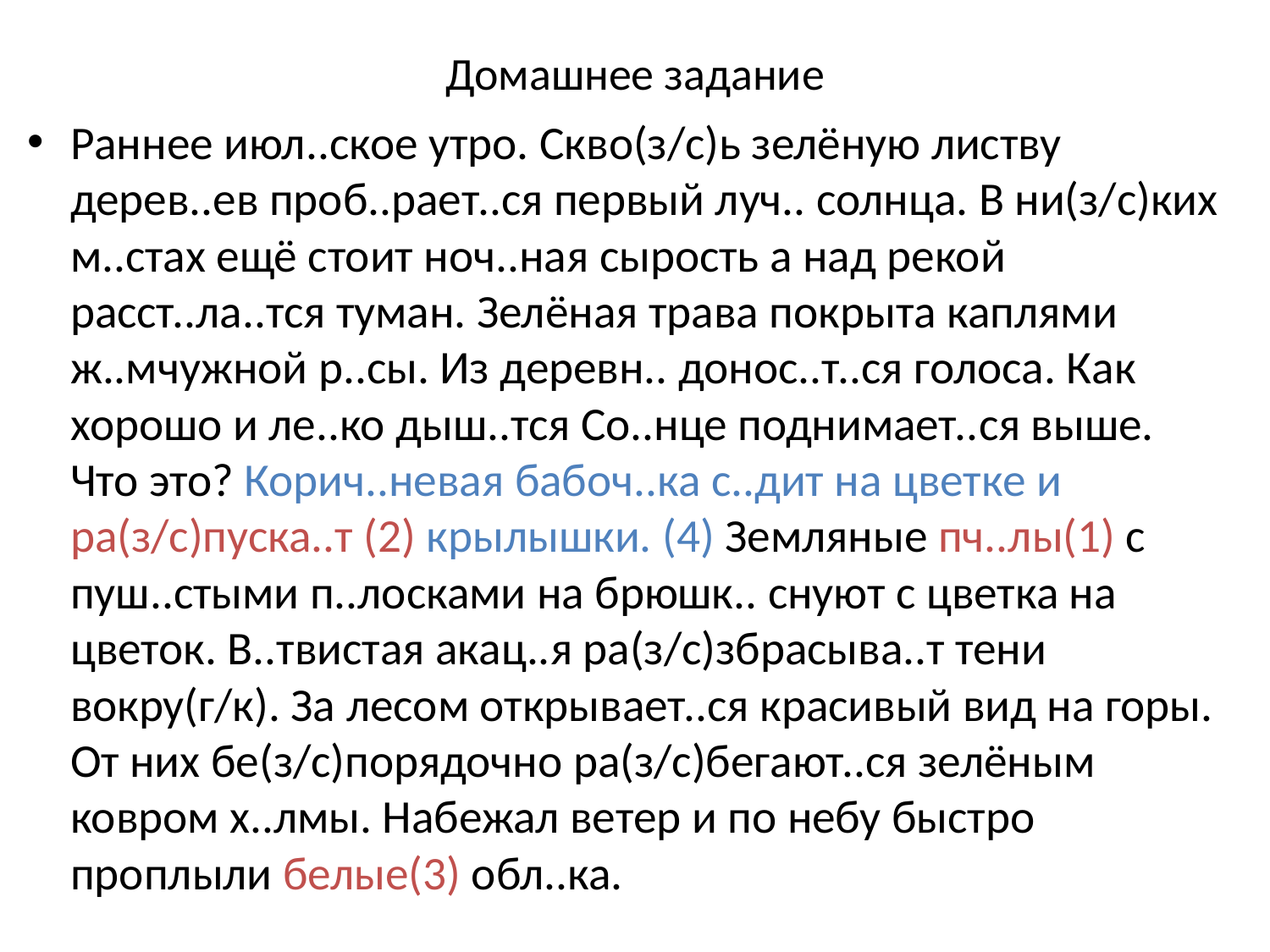

# Домашнее задание
Раннее июл..ское утро. Скво(з/с)ь зелёную листву дерев..ев проб..рает..ся первый луч.. солнца. В ни(з/с)ких м..стах ещё стоит ноч..ная сырость а над рекой расст..ла..тся туман. Зелёная трава покрыта каплями ж..мчужной р..сы. Из деревн.. донос..т..ся голоса. Как хорошо и ле..ко дыш..тся Со..нце поднимает..ся выше. Что это? Корич..невая бабоч..ка с..дит на цветке и ра(з/с)пуска..т (2) крылышки. (4) Земляные пч..лы(1) с пуш..стыми п..лосками на брюшк.. снуют с цветка на цветок. В..твистая акац..я ра(з/с)збрасыва..т тени вокру(г/к). За лесом открывает..ся красивый вид на горы. От них бе(з/с)порядочно ра(з/с)бегают..ся зелёным ковром х..лмы. Набежал ветер и по небу быстро проплыли белые(3) обл..ка.